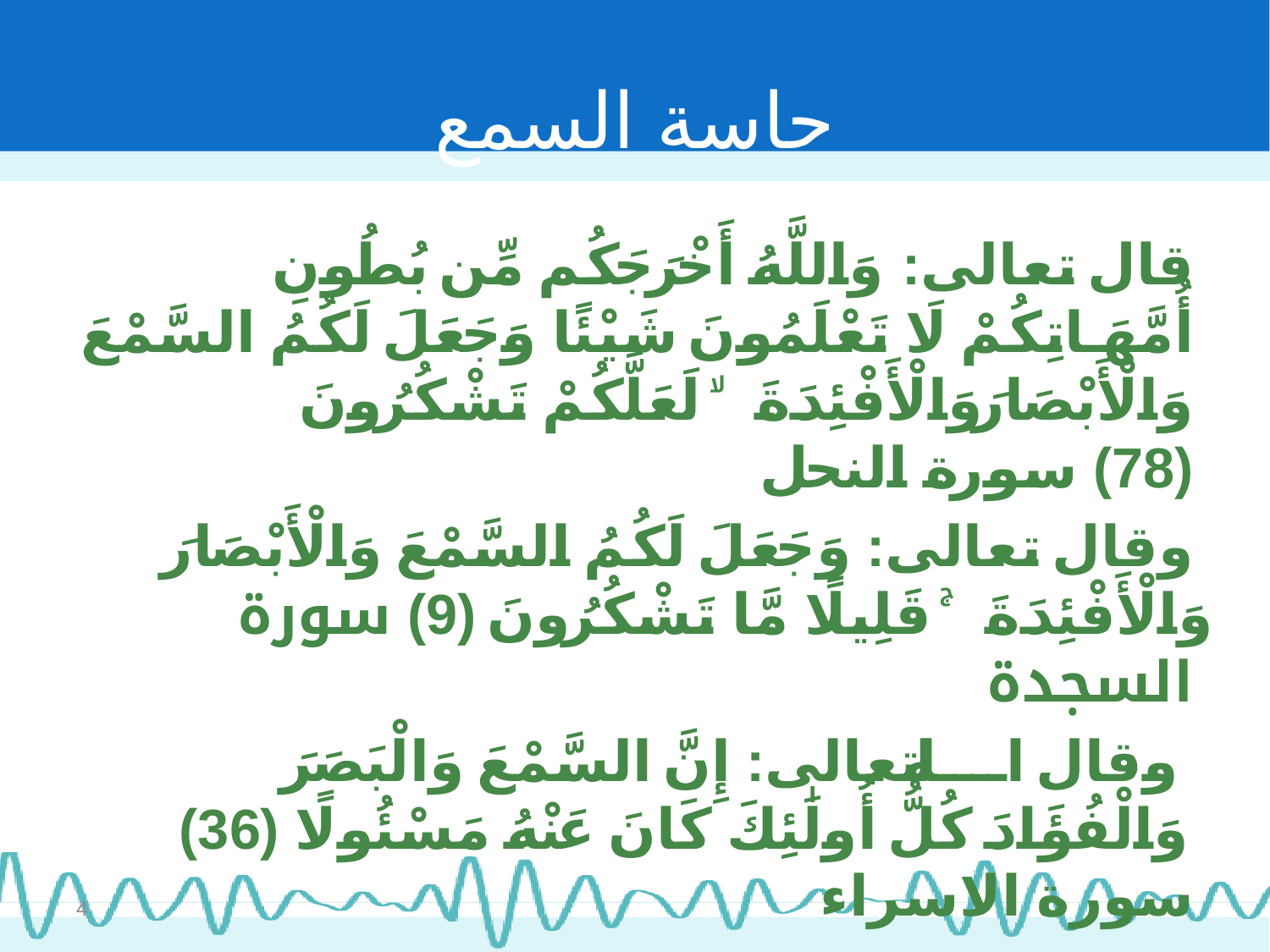

# حاسة السمع
قال تعالى: وَاللَّهُ أَخْرَجَكُم مِّن بُطُونِ أُمَّهَاتِكُمْ لَا تَعْلَمُونَ شَيْئًا وَجَعَلَ لَكُمُ السَّمْعَ وَالْأَبْصَارَ وَالْأَفْئِدَةَ ۙ لَعَلَّكُمْ تَشْكُرُونَ (78) سورة النحل
وقال تعالى: وَجَعَلَ لَكُمُ السَّمْعَ وَالْأَبْصَارَ وَالْأَفْئِدَةَ ۚ قَلِيلًا مَّا تَشْكُرُونَ (9) سورة السجدة
 وقال الله تعالى: إِنَّ السَّمْعَ وَالْبَصَرَ وَالْفُؤَادَ كُلُّ أُولَٰئِكَ كَانَ عَنْهُ مَسْئُولًا (36) سورة الاسراء

4